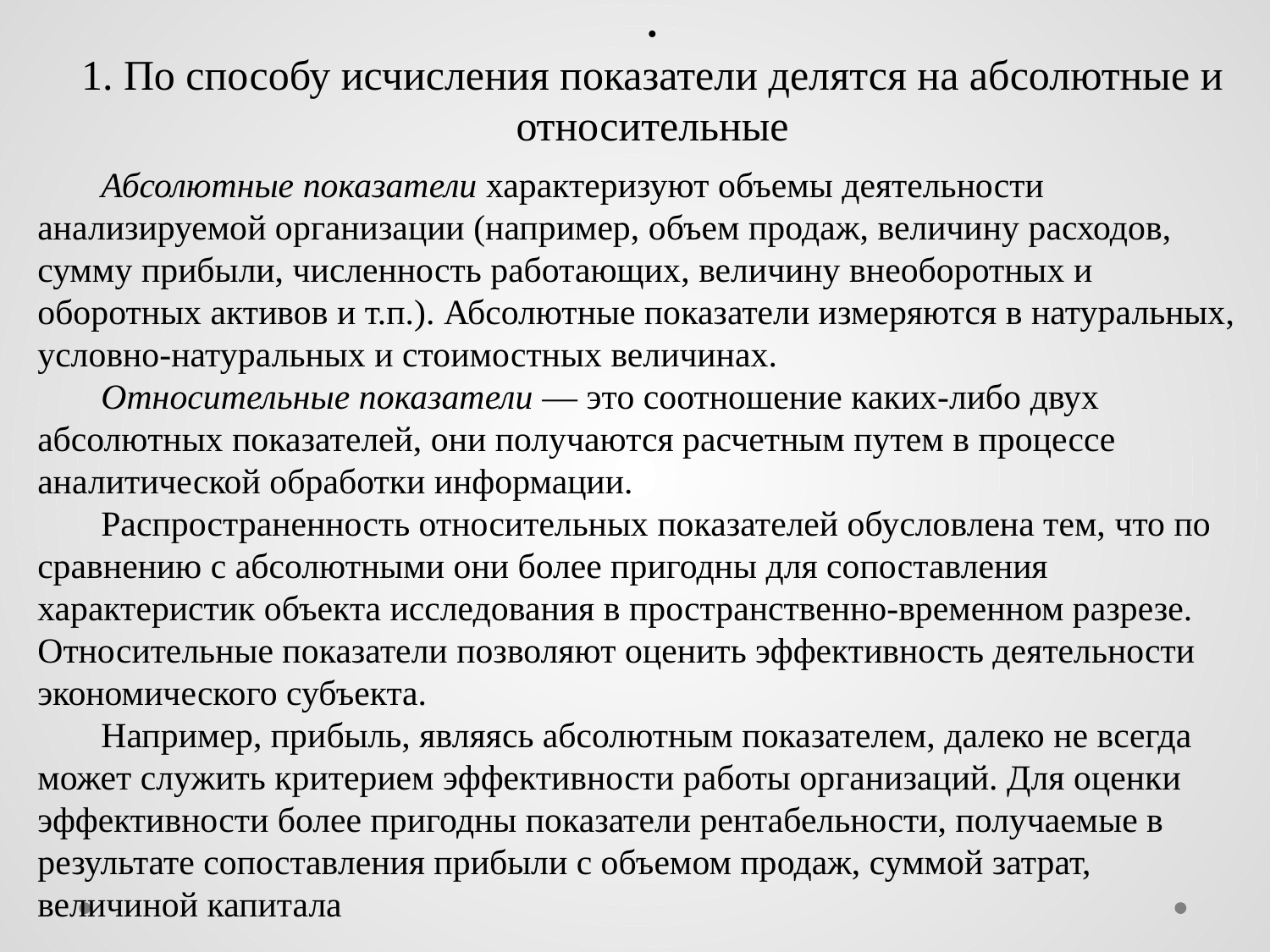

# . 1. По способу исчисления показатели делятся на абсолютные и относительные
Абсолютные показатели характеризуют объемы деятельности анализируемой организации (например, объем продаж, величину расходов, сумму прибыли, численность работающих, величину внеоборотных и оборотных активов и т.п.). Абсолютные показатели измеряются в натуральных, условно-натуральных и стоимостных величинах.
Относительные показатели — это соотношение каких-либо двух абсолютных показателей, они получаются расчетным путем в процессе аналитической обработки информации.
Распространенность относительных показателей обусловлена тем, что по сравнению с абсолютными они более пригодны для сопоставления характеристик объекта исследования в пространственно-временном разрезе. Относительные показатели позволяют оценить эффективность деятельности экономического субъекта.
Например, прибыль, являясь абсолютным показателем, далеко не всегда может служить критерием эффективности работы организаций. Для оценки эффективности более пригодны показатели рентабельности, получаемые в результате сопоставления прибыли с объемом продаж, суммой затрат, величиной капитала